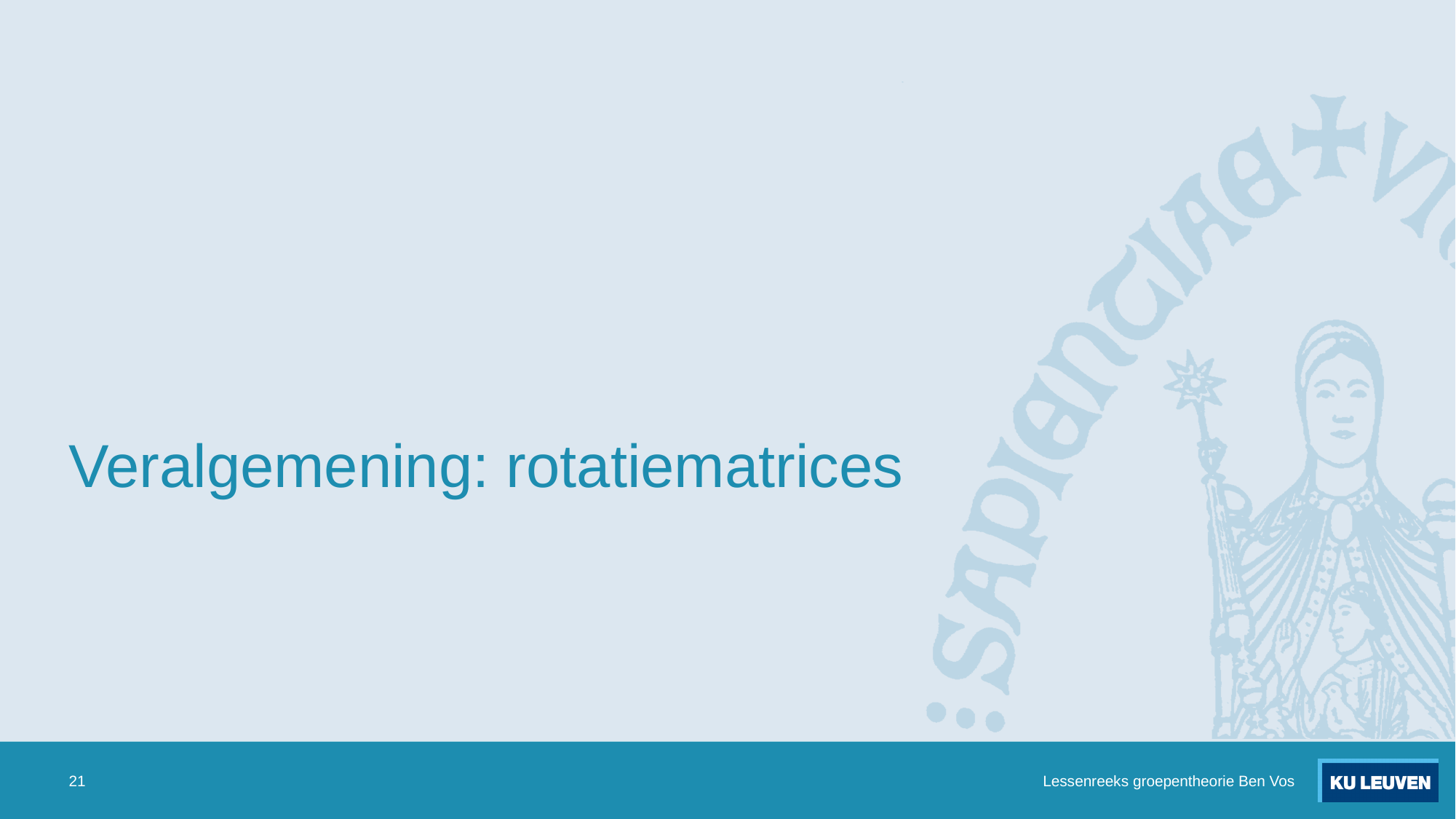

# Veralgemening: rotatiematrices

21
Lessenreeks groepentheorie Ben Vos